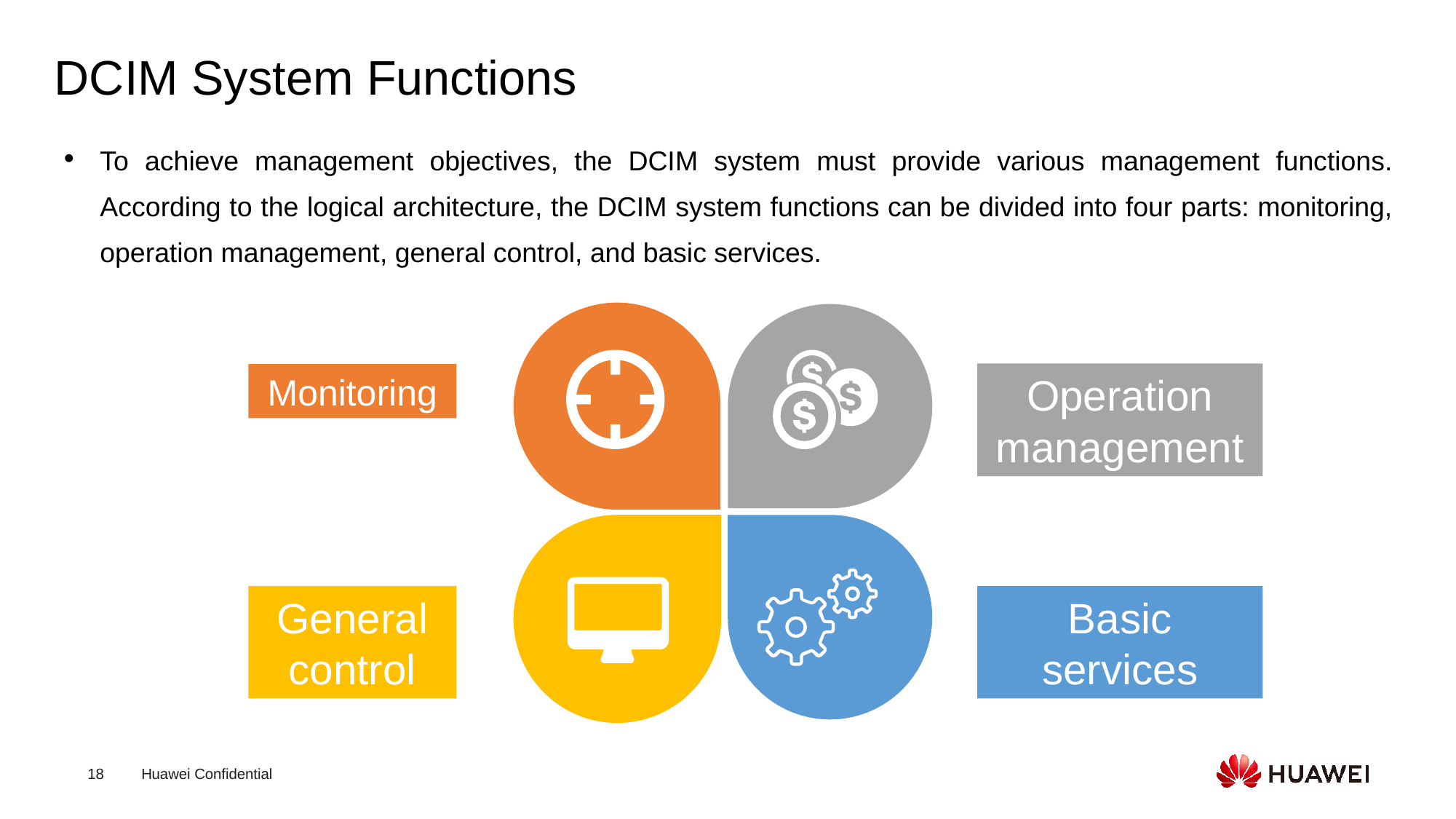

# DCIM System Functions
To achieve management objectives, the DCIM system must provide various management functions. According to the logical architecture, the DCIM system functions can be divided into four parts: monitoring, operation management, general control, and basic services.

Operation management
Monitoring

General control
Basic services